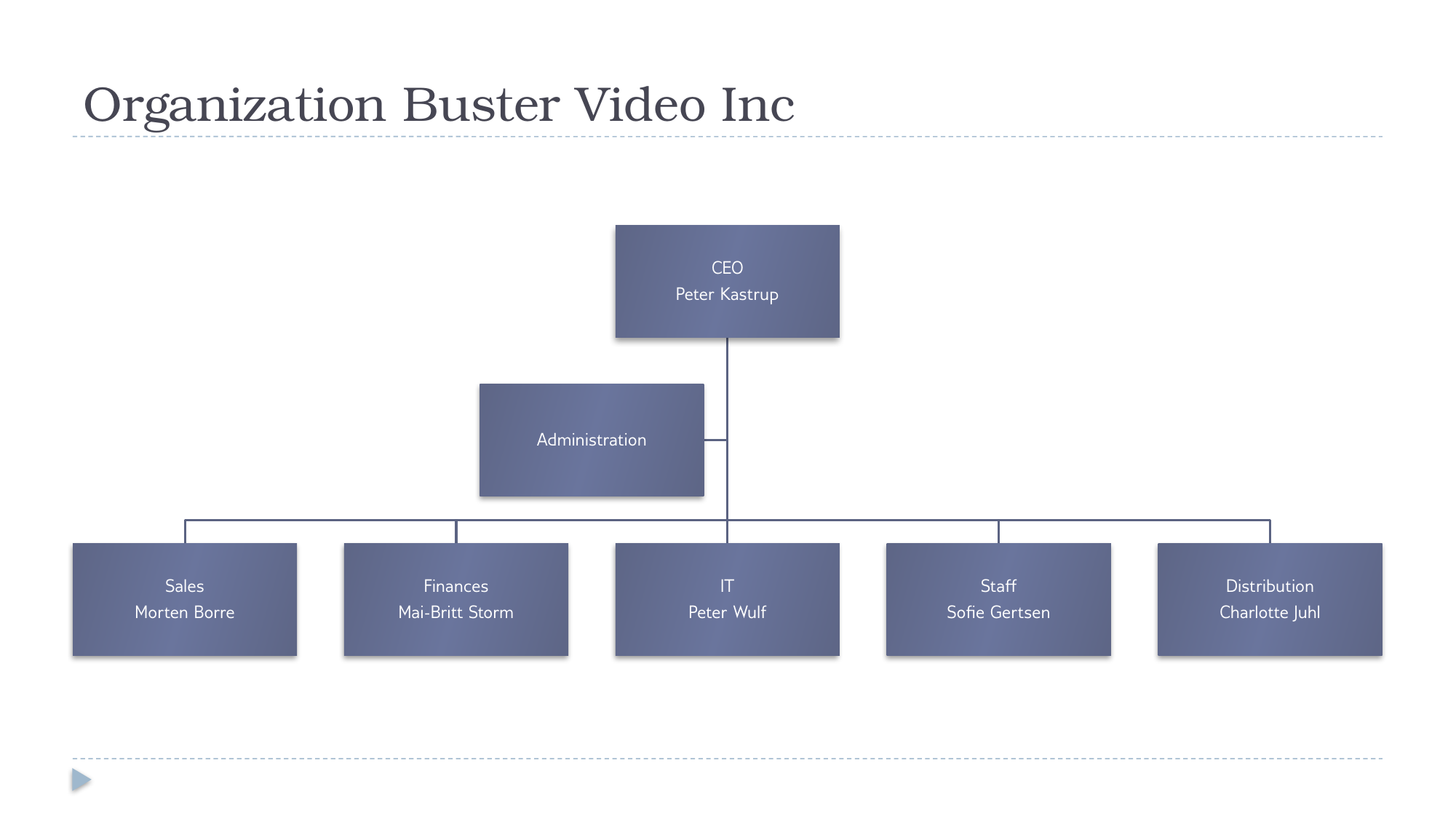

# Organization Buster Video Inc
CEO
Peter Kastrup
Sales
Morten Borre
Finances
Mai-Britt Storm
IT
Peter Wulf
Staff
Sofie Gertsen
Distribution
Charlotte Juhl
Administration